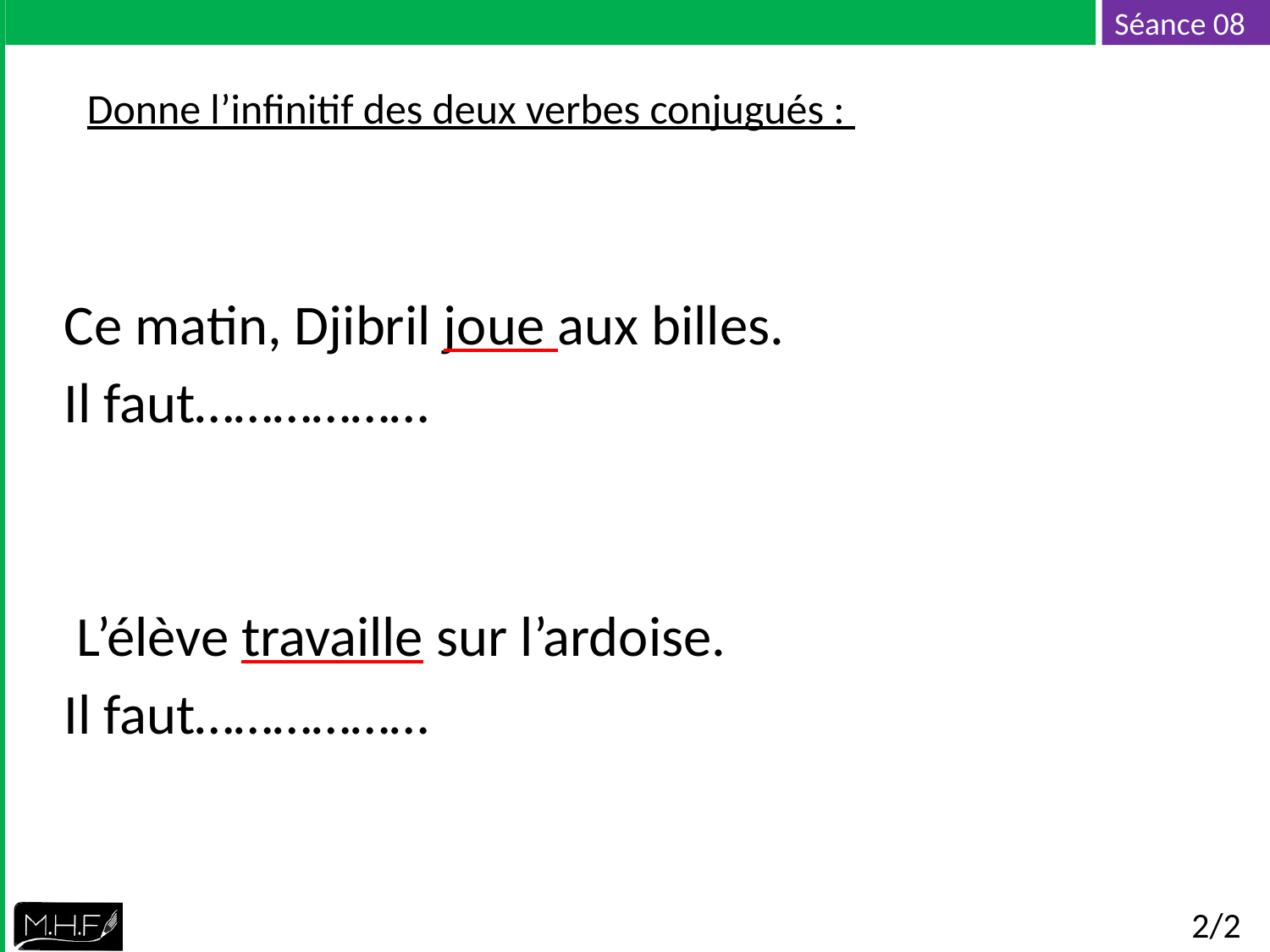

Donne l’infinitif des deux verbes conjugués :

Ce matin, Djibril joue aux billes.
Il faut………………

 L’élève travaille sur l’ardoise.
Il faut………………

2/2